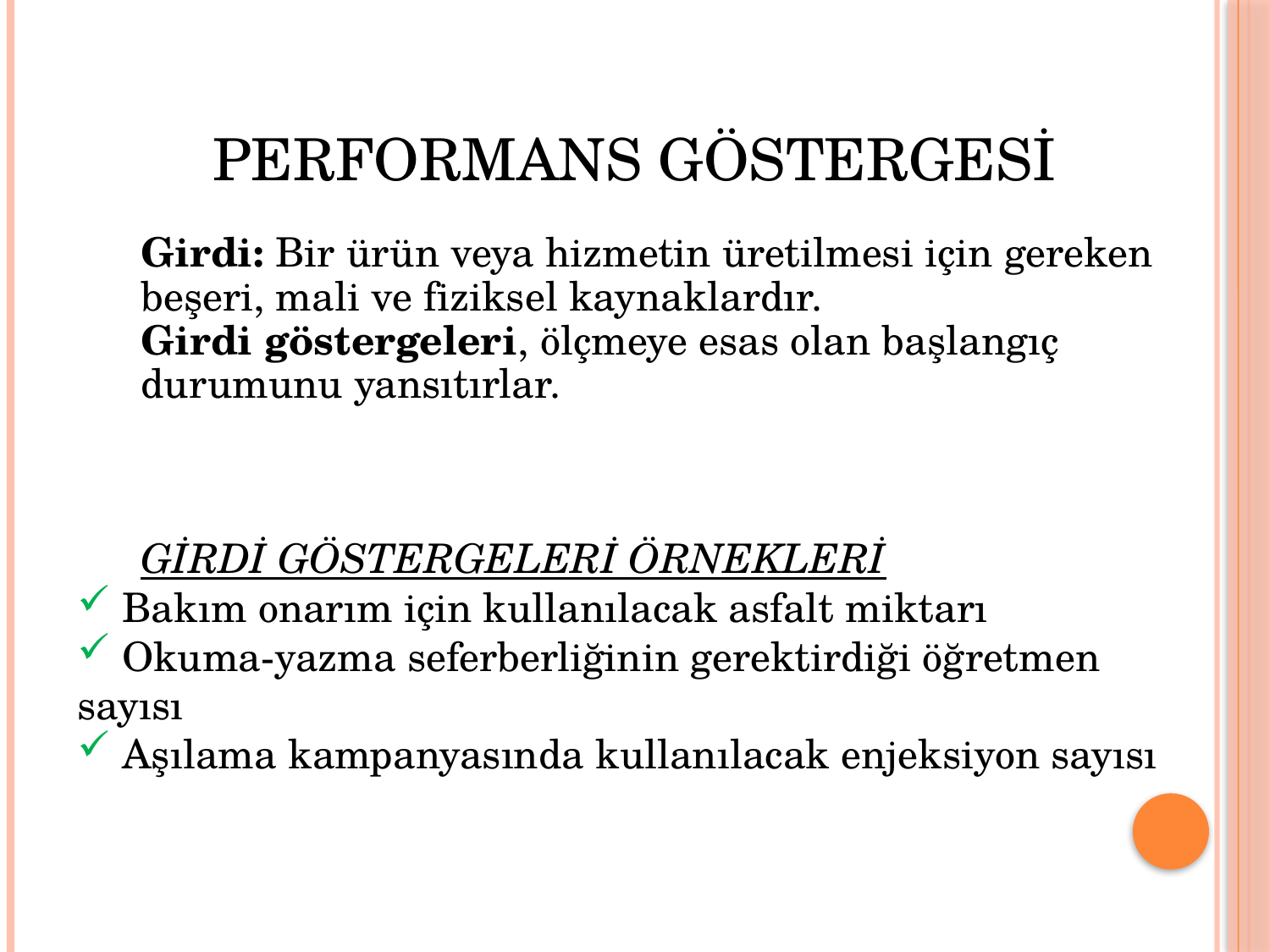

PERFORMANS GÖSTERGESİ
Girdi: Bir ürün veya hizmetin üretilmesi için gereken beşeri, mali ve fiziksel kaynaklardır.
Girdi göstergeleri, ölçmeye esas olan başlangıç durumunu yansıtırlar.

GİRDİ GÖSTERGELERİ ÖRNEKLERİ
 Bakım onarım için kullanılacak asfalt miktarı
 Okuma-yazma seferberliğinin gerektirdiği öğretmen sayısı
 Aşılama kampanyasında kullanılacak enjeksiyon sayısı